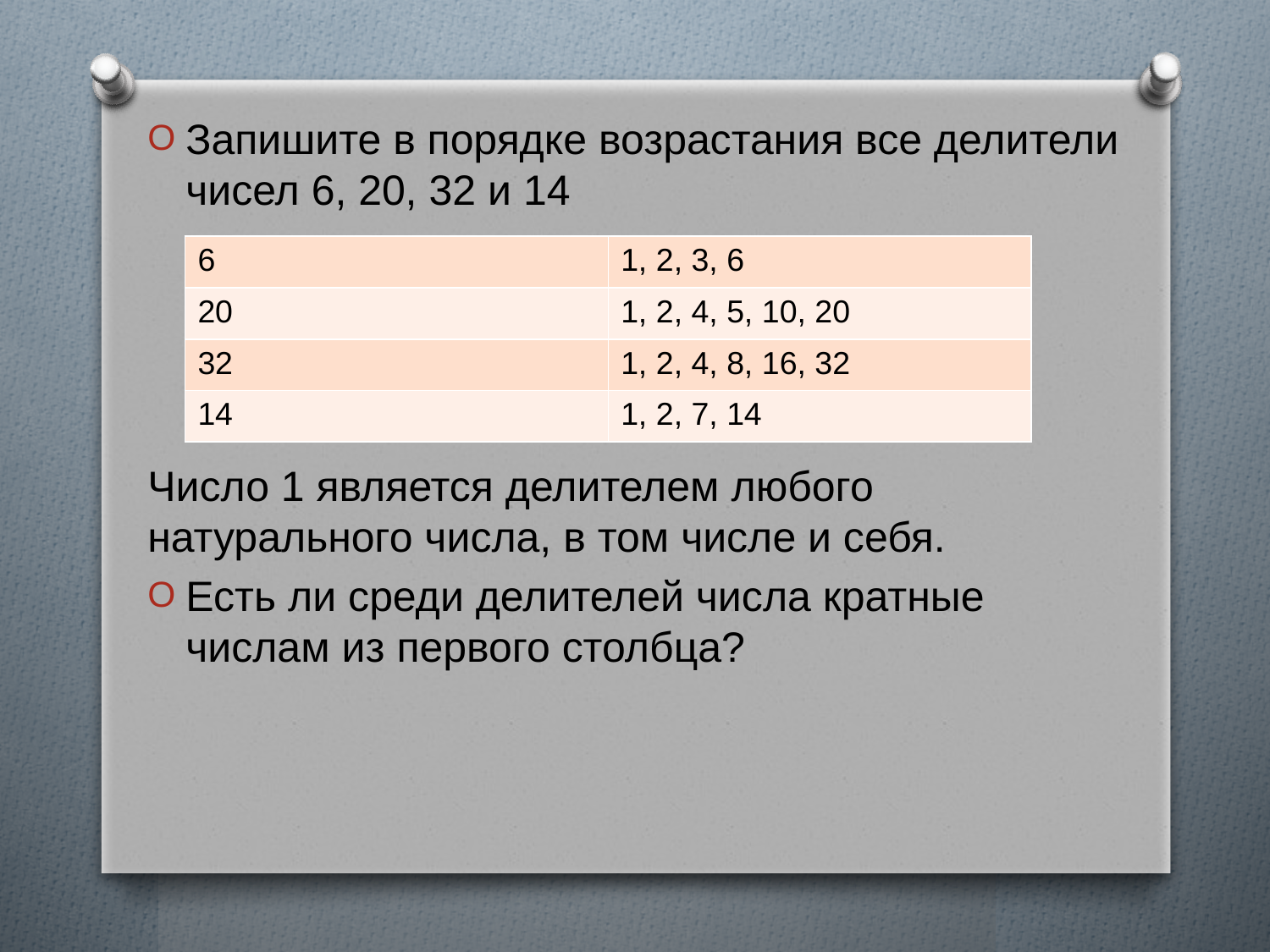

Запишите в порядке возрастания все делители чисел 6, 20, 32 и 14

Число 1 является делителем любого натурального числа, в том числе и себя.
Есть ли среди делителей числа кратные числам из первого столбца?
| 6 | 1, 2, 3, 6 |
| --- | --- |
| 20 | 1, 2, 4, 5, 10, 20 |
| 32 | 1, 2, 4, 8, 16, 32 |
| 14 | 1, 2, 7, 14 |